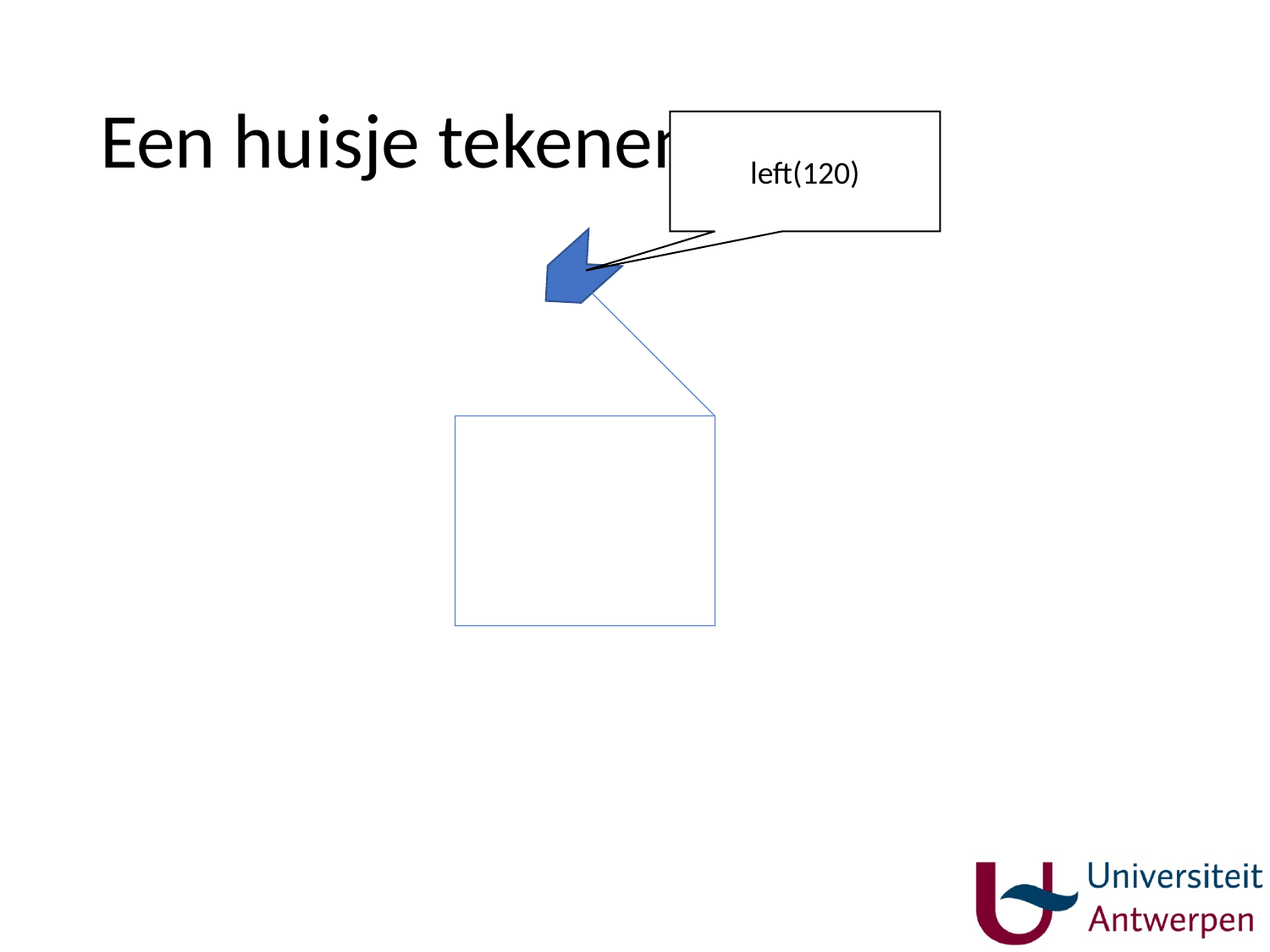

# Een huisje tekenen …
left(120)

15